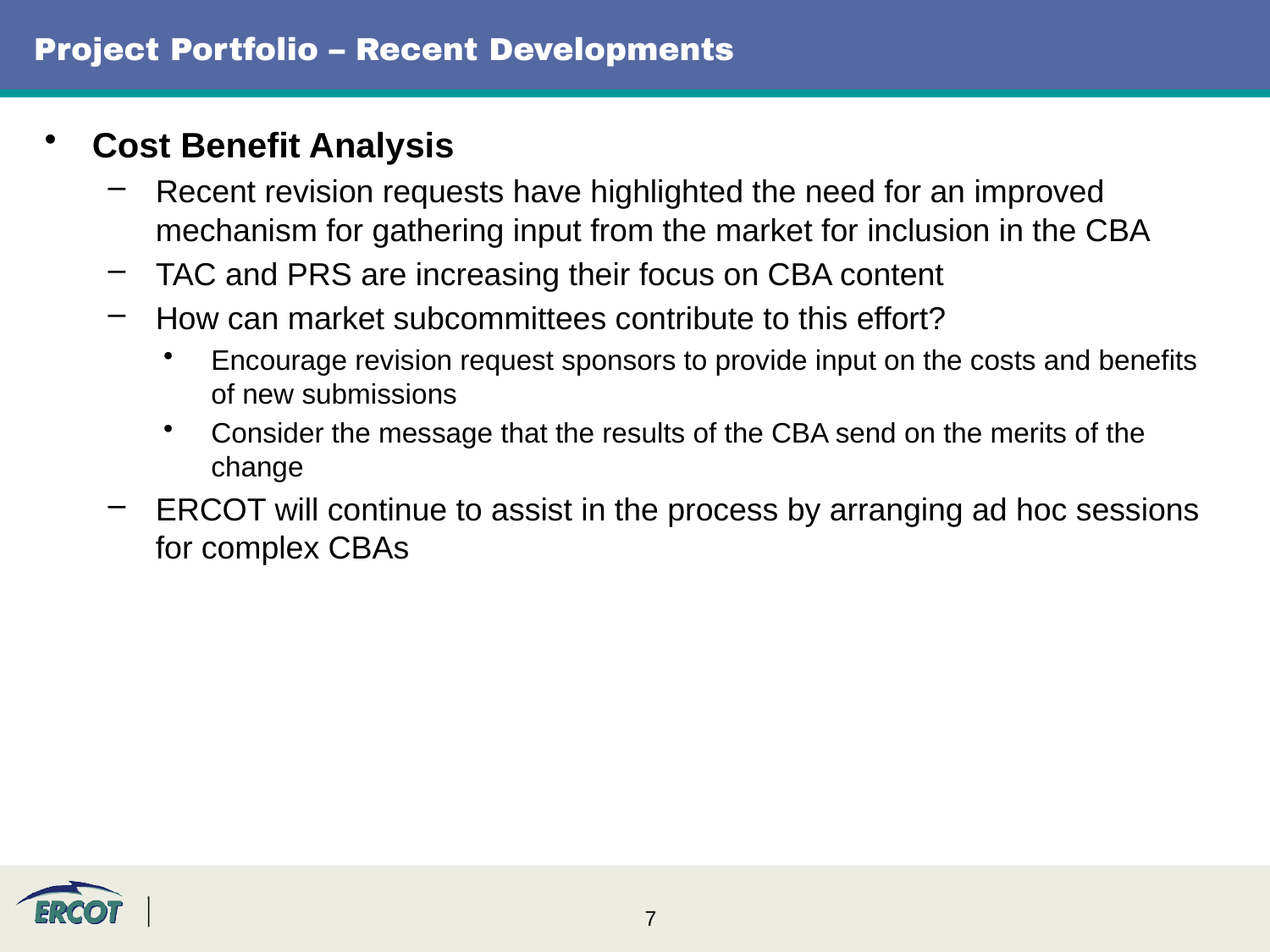

# Project Portfolio – Recent Developments
Cost Benefit Analysis
Recent revision requests have highlighted the need for an improved mechanism for gathering input from the market for inclusion in the CBA
TAC and PRS are increasing their focus on CBA content
How can market subcommittees contribute to this effort?
Encourage revision request sponsors to provide input on the costs and benefits of new submissions
Consider the message that the results of the CBA send on the merits of the change
ERCOT will continue to assist in the process by arranging ad hoc sessions for complex CBAs